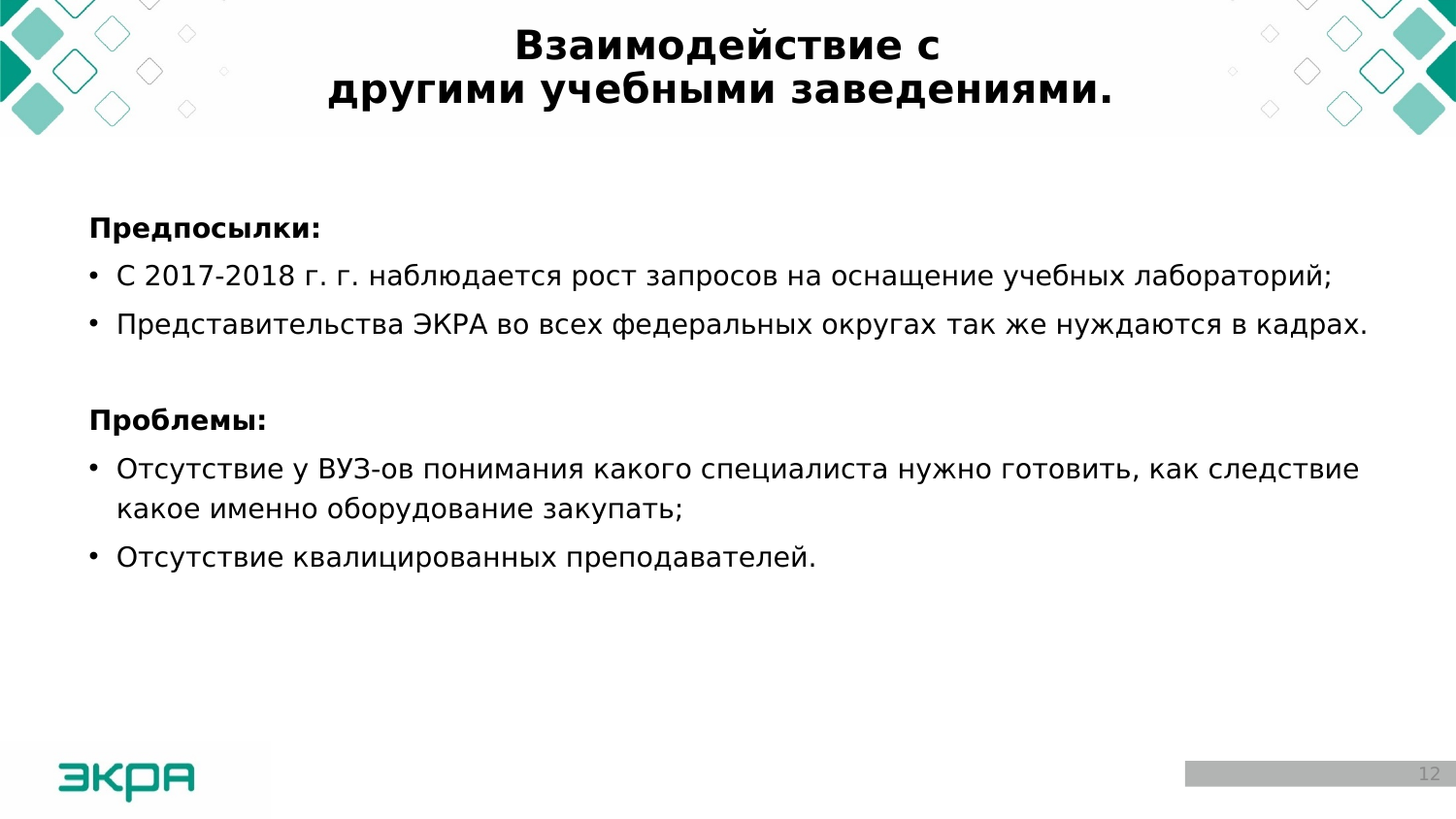

# Взаимодействие с другими учебными заведениями.

Предпосылки:
С 2017-2018 г. г. наблюдается рост запросов на оснащение учебных лабораторий;
Представительства ЭКРА во всех федеральных округах так же нуждаются в кадрах.

Проблемы:
Отсутствие у ВУЗ-ов понимания какого специалиста нужно готовить, как следствие какое именно оборудование закупать;
Отсутствие квалицированных преподавателей.

12